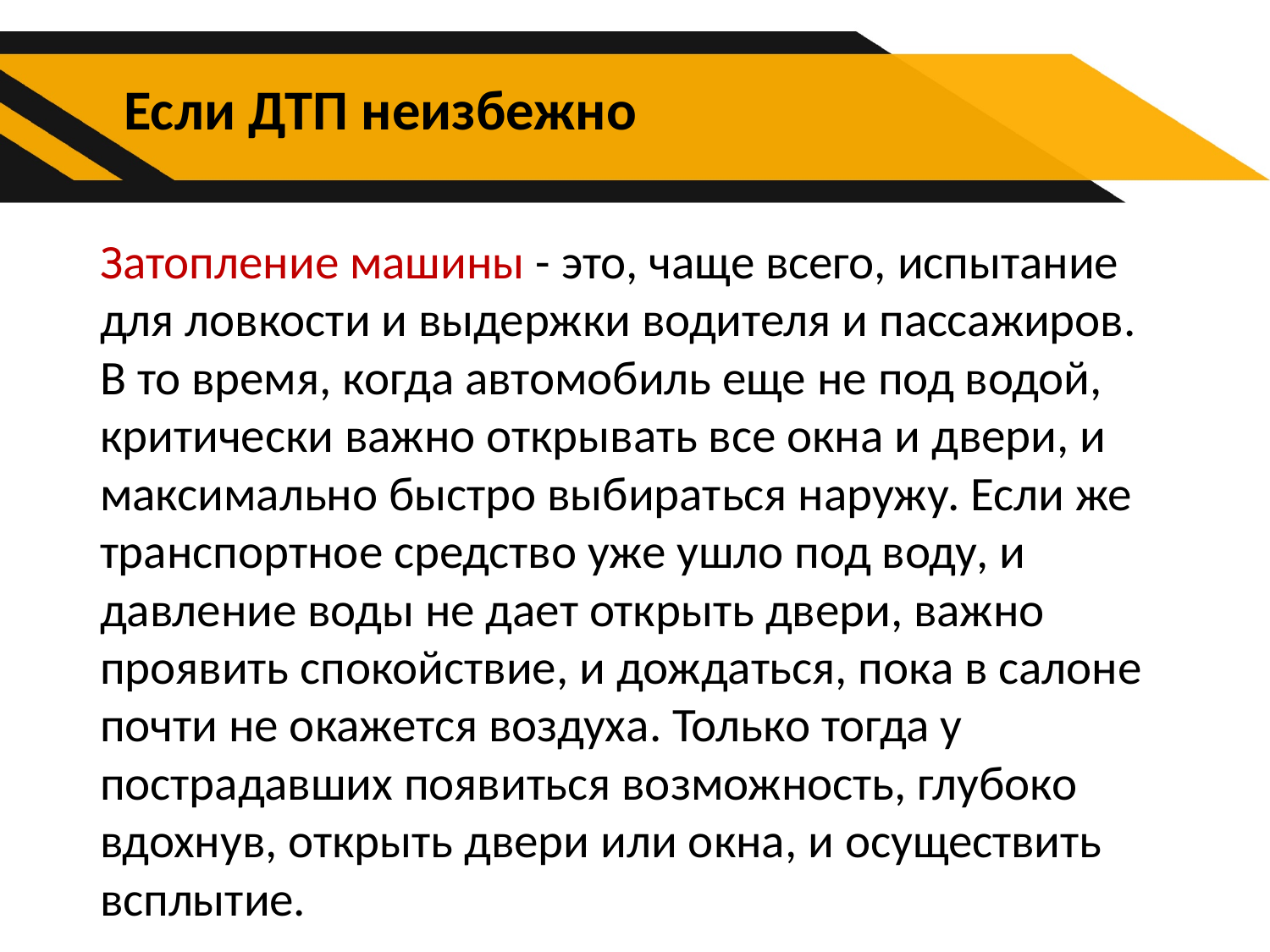

# Если ДТП неизбежно
Затопление машины - это, чаще всего, испытание для ловкости и выдержки водителя и пассажиров. В то время, когда автомобиль еще не под водой, критически важно открывать все окна и двери, и максимально быстро выбираться наружу. Если же транспортное средство уже ушло под воду, и давление воды не дает открыть двери, важно проявить спокойствие, и дождаться, пока в салоне почти не окажется воздуха. Только тогда у пострадавших появиться возможность, глубоко вдохнув, открыть двери или окна, и осуществить всплытие.